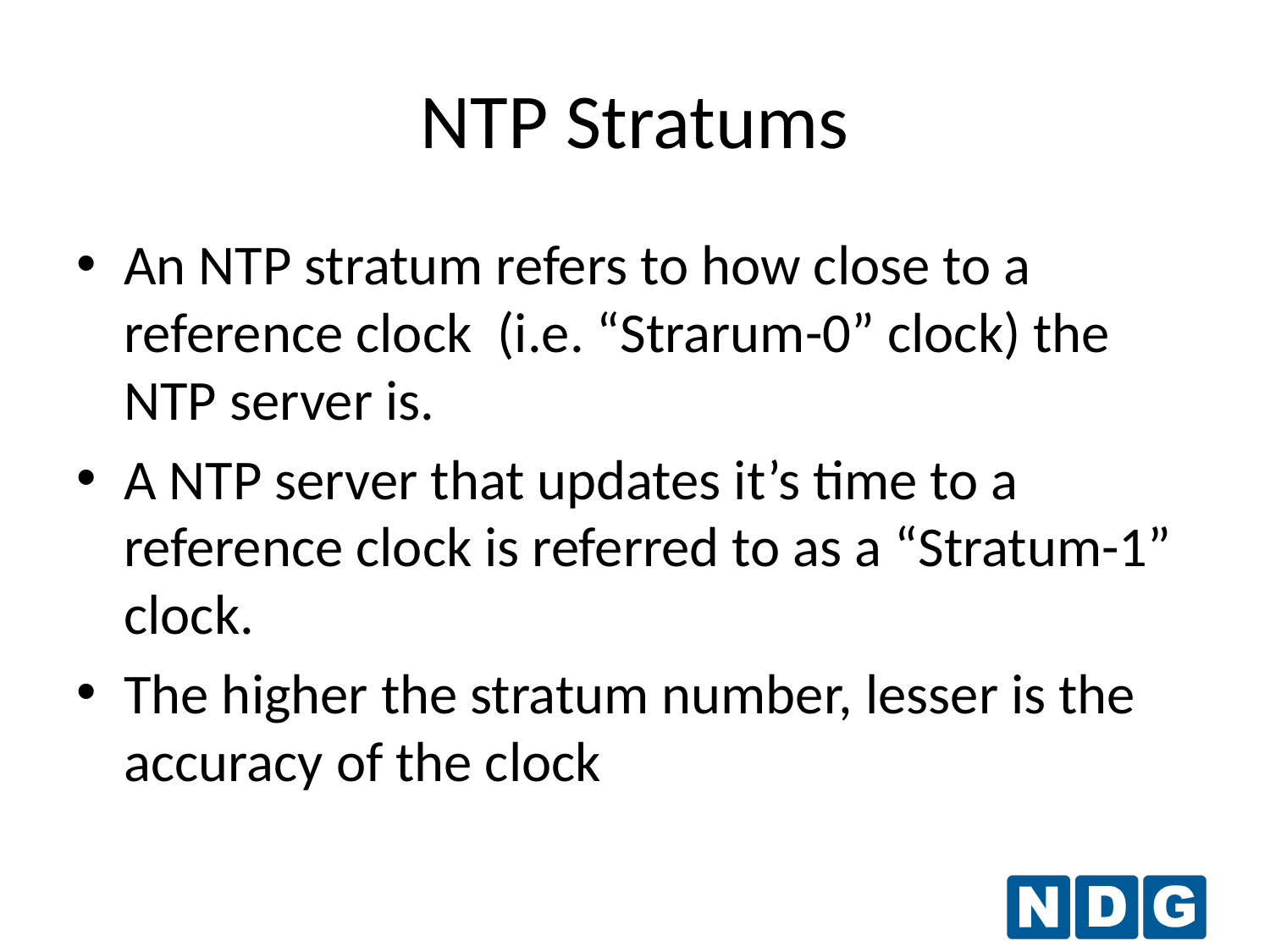

NTP Stratums
An NTP stratum refers to how close to a reference clock  (i.e. “Strarum-0” clock) the NTP server is.
A NTP server that updates it’s time to a reference clock is referred to as a “Stratum-1” clock.
The higher the stratum number, lesser is the accuracy of the clock